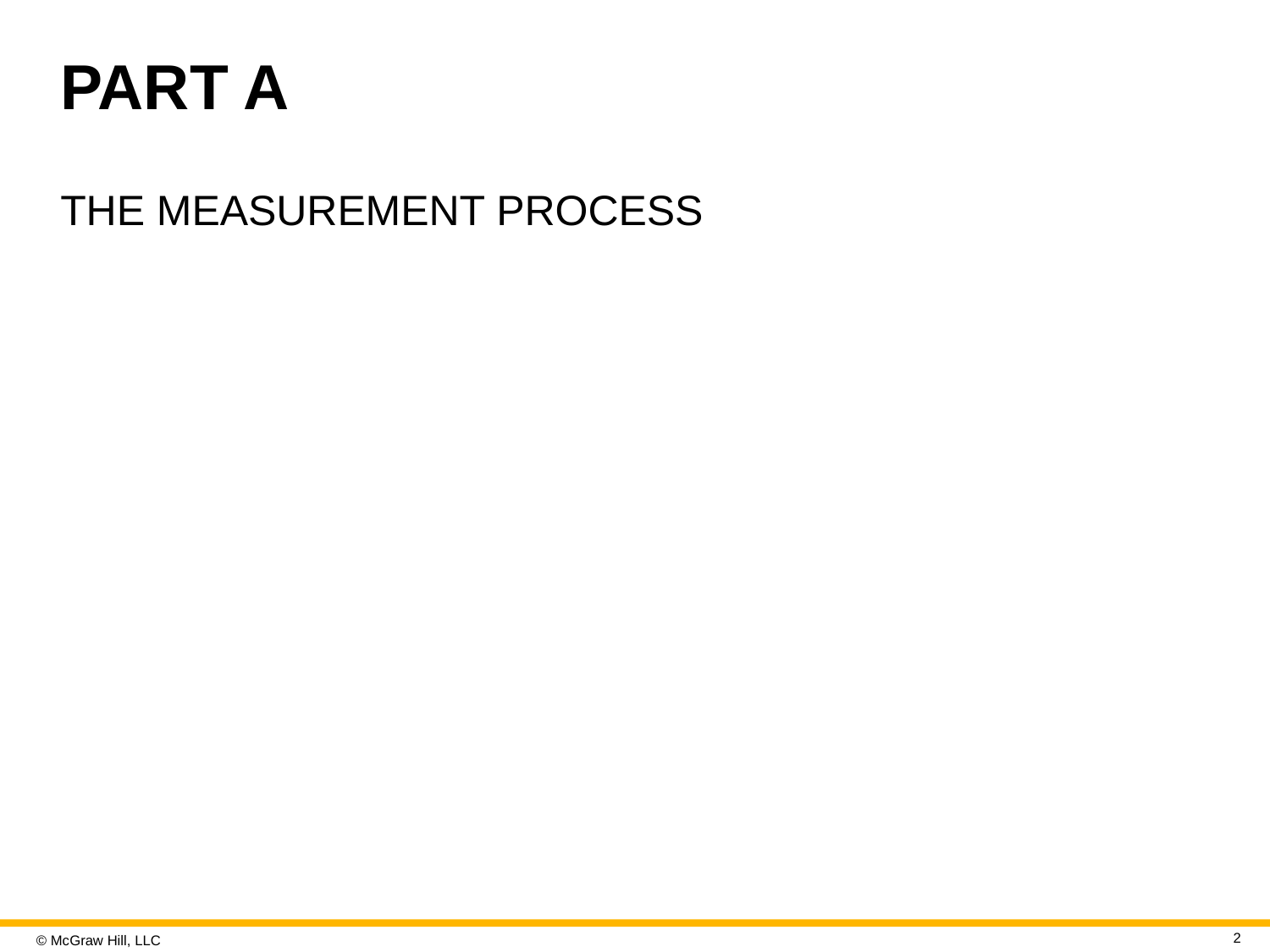

# PART A
THE MEASUREMENT PROCESS
2